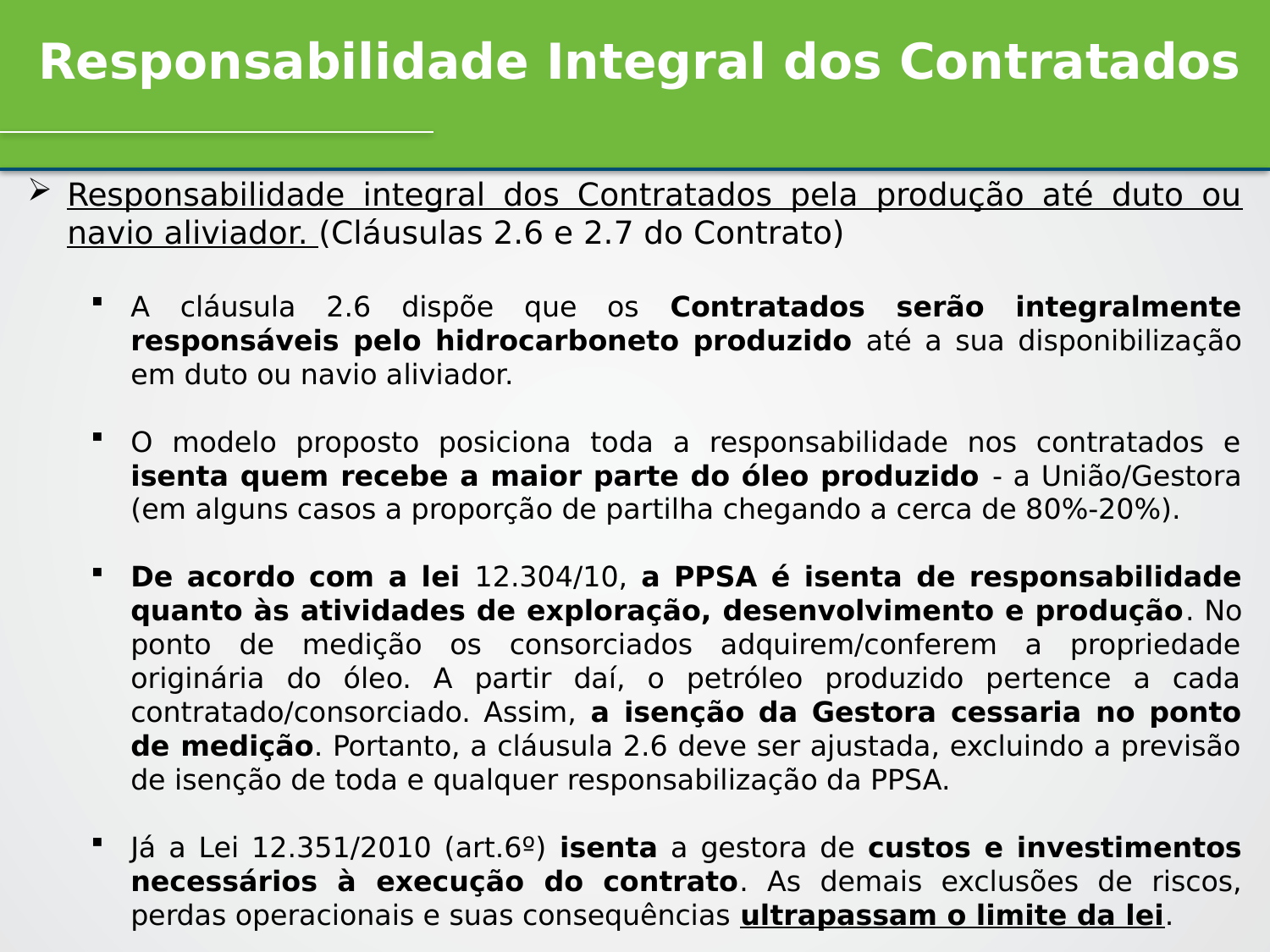

Responsabilidade Integral dos Contratados
Responsabilidade integral dos Contratados pela produção até duto ou navio aliviador. (Cláusulas 2.6 e 2.7 do Contrato)

A cláusula 2.6 dispõe que os Contratados serão integralmente responsáveis pelo hidrocarboneto produzido até a sua disponibilização em duto ou navio aliviador.

O modelo proposto posiciona toda a responsabilidade nos contratados e isenta quem recebe a maior parte do óleo produzido - a União/Gestora (em alguns casos a proporção de partilha chegando a cerca de 80%-20%).

De acordo com a lei 12.304/10, a PPSA é isenta de responsabilidade quanto às atividades de exploração, desenvolvimento e produção. No ponto de medição os consorciados adquirem/conferem a propriedade originária do óleo. A partir daí, o petróleo produzido pertence a cada contratado/consorciado. Assim, a isenção da Gestora cessaria no ponto de medição. Portanto, a cláusula 2.6 deve ser ajustada, excluindo a previsão de isenção de toda e qualquer responsabilização da PPSA.

Já a Lei 12.351/2010 (art.6º) isenta a gestora de custos e investimentos necessários à execução do contrato. As demais exclusões de riscos, perdas operacionais e suas consequências ultrapassam o limite da lei.